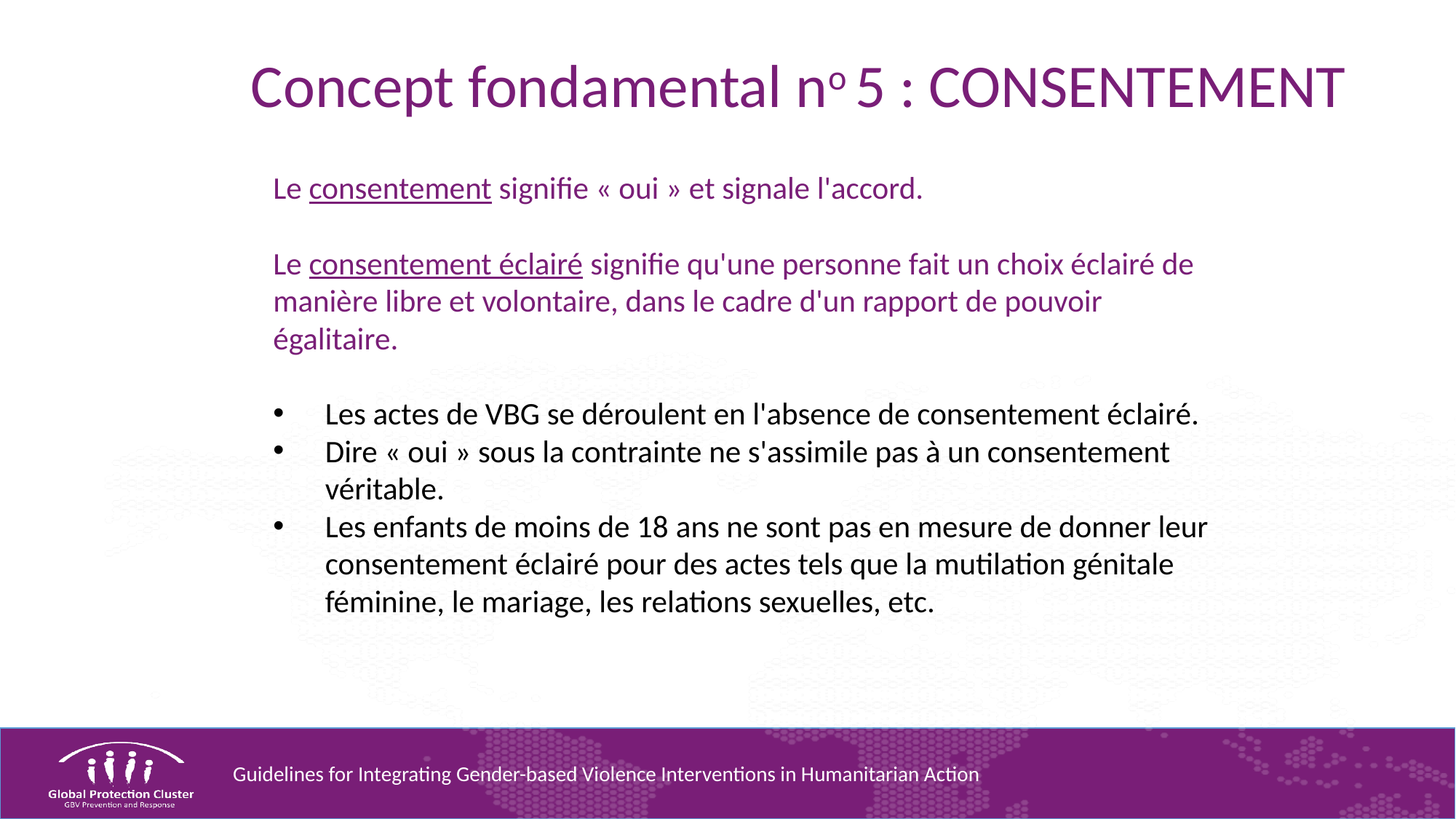

Concept fondamental no 5 : CONSENTEMENT
Le consentement signifie « oui » et signale l'accord.

Le consentement éclairé signifie qu'une personne fait un choix éclairé de manière libre et volontaire, dans le cadre d'un rapport de pouvoir égalitaire.

Les actes de VBG se déroulent en l'absence de consentement éclairé.
Dire « oui » sous la contrainte ne s'assimile pas à un consentement véritable.
Les enfants de moins de 18 ans ne sont pas en mesure de donner leur consentement éclairé pour des actes tels que la mutilation génitale féminine, le mariage, les relations sexuelles, etc.